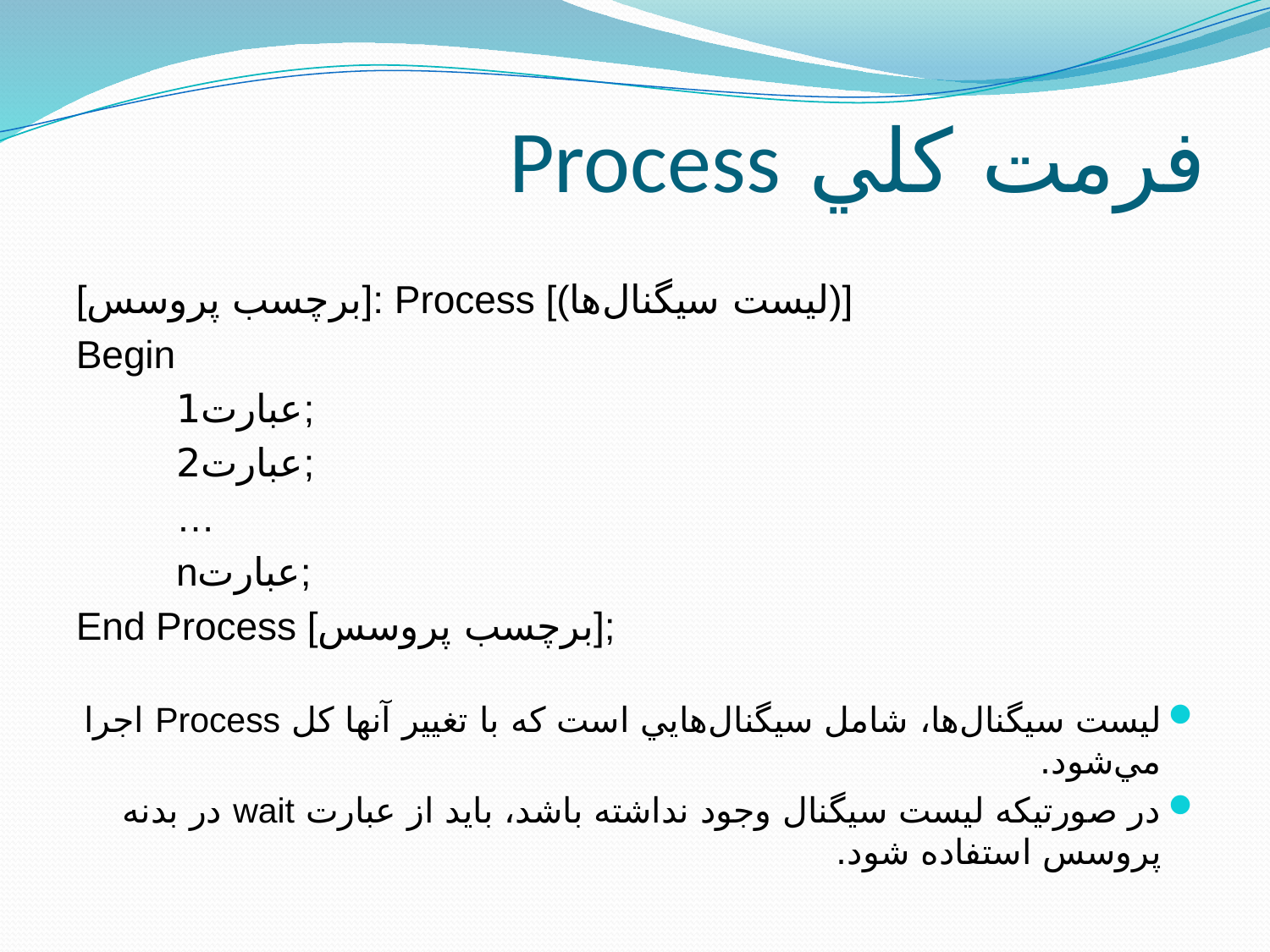

# فرمت کلي Process
[برچسب پروسس]: Process [(ليست سيگنال‌ها)]
Begin
	عبارت1;
	عبارت2;
	…
	nعبارت;
End Process [برچسب پروسس];

ليست سيگنال‌ها، شامل سيگنال‌هايي است که با تغيير آنها کل Process اجرا مي‌شود.
در صورتيکه ليست سيگنال وجود نداشته باشد، بايد از عبارت wait در بدنه پروسس استفاده شود.